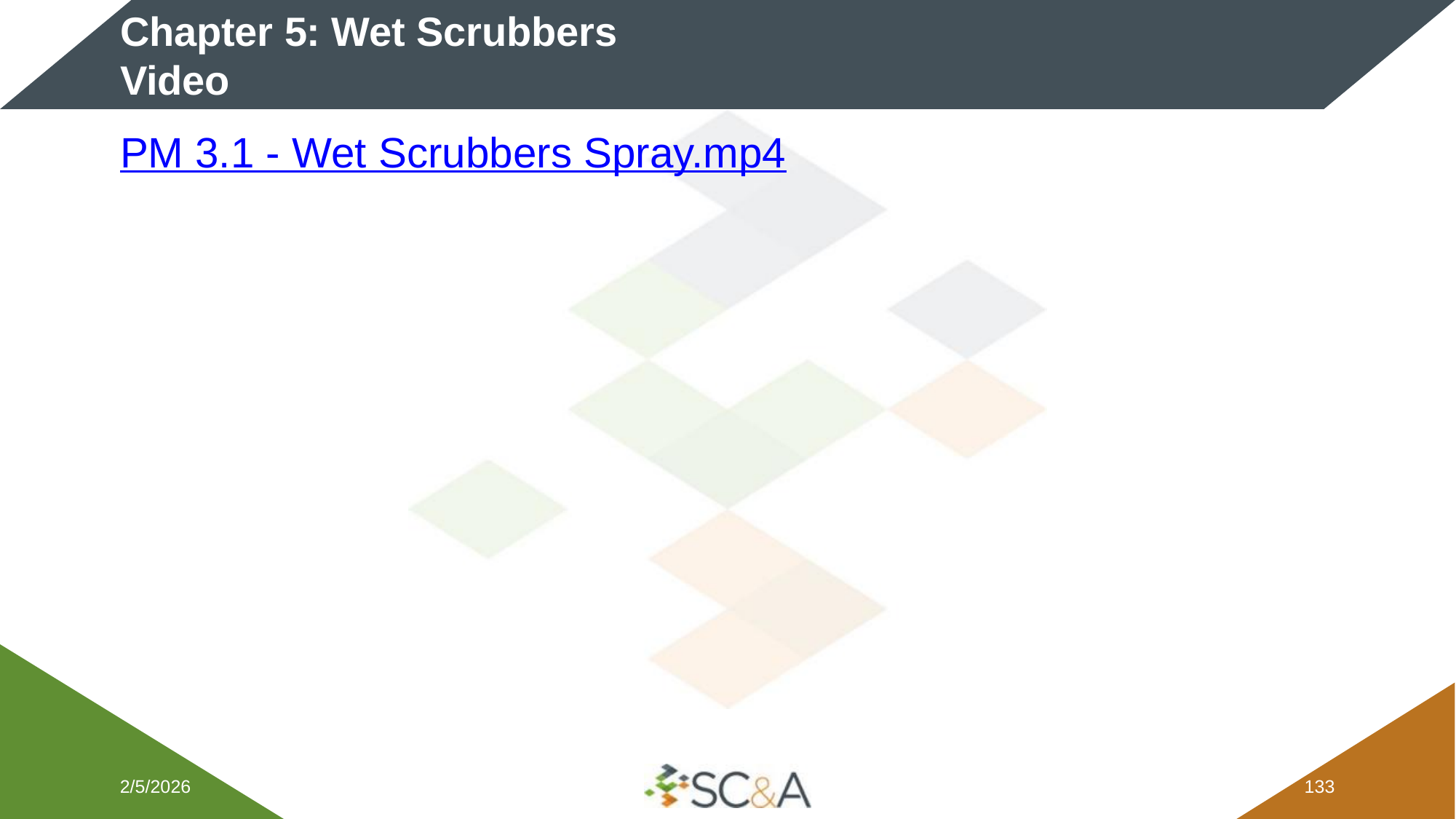

# Chapter 5: Wet Scrubbers Video
PM 3.1 - Wet Scrubbers Spray.mp4
2/5/2026
133